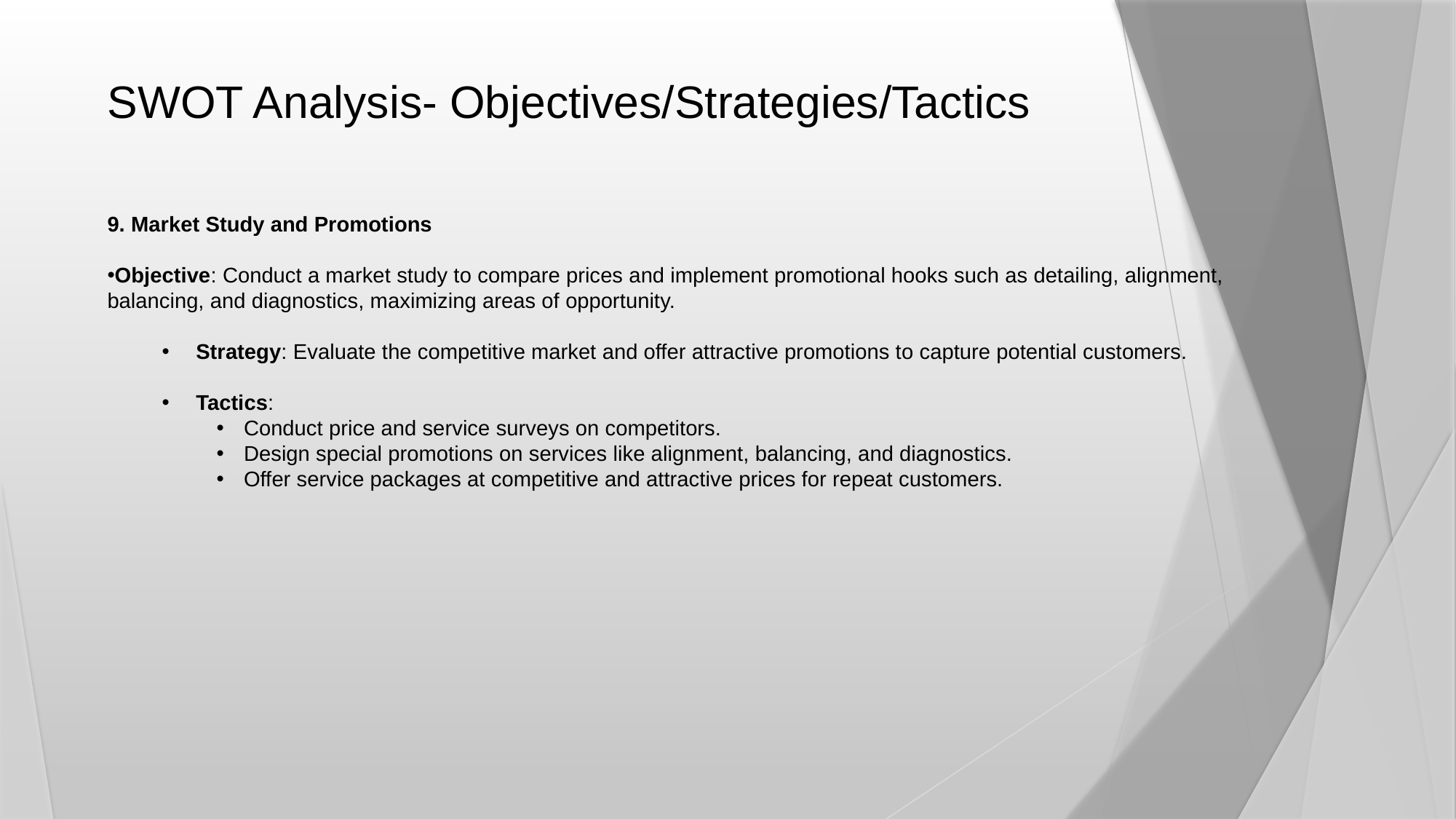

SWOT Analysis- Objectives/Strategies/Tactics
9. Market Study and Promotions

Objective: Conduct a market study to compare prices and implement promotional hooks such as detailing, alignment, balancing, and diagnostics, maximizing areas of opportunity.

Strategy: Evaluate the competitive market and offer attractive promotions to capture potential customers.

Tactics:
Conduct price and service surveys on competitors.
Design special promotions on services like alignment, balancing, and diagnostics.
Offer service packages at competitive and attractive prices for repeat customers.